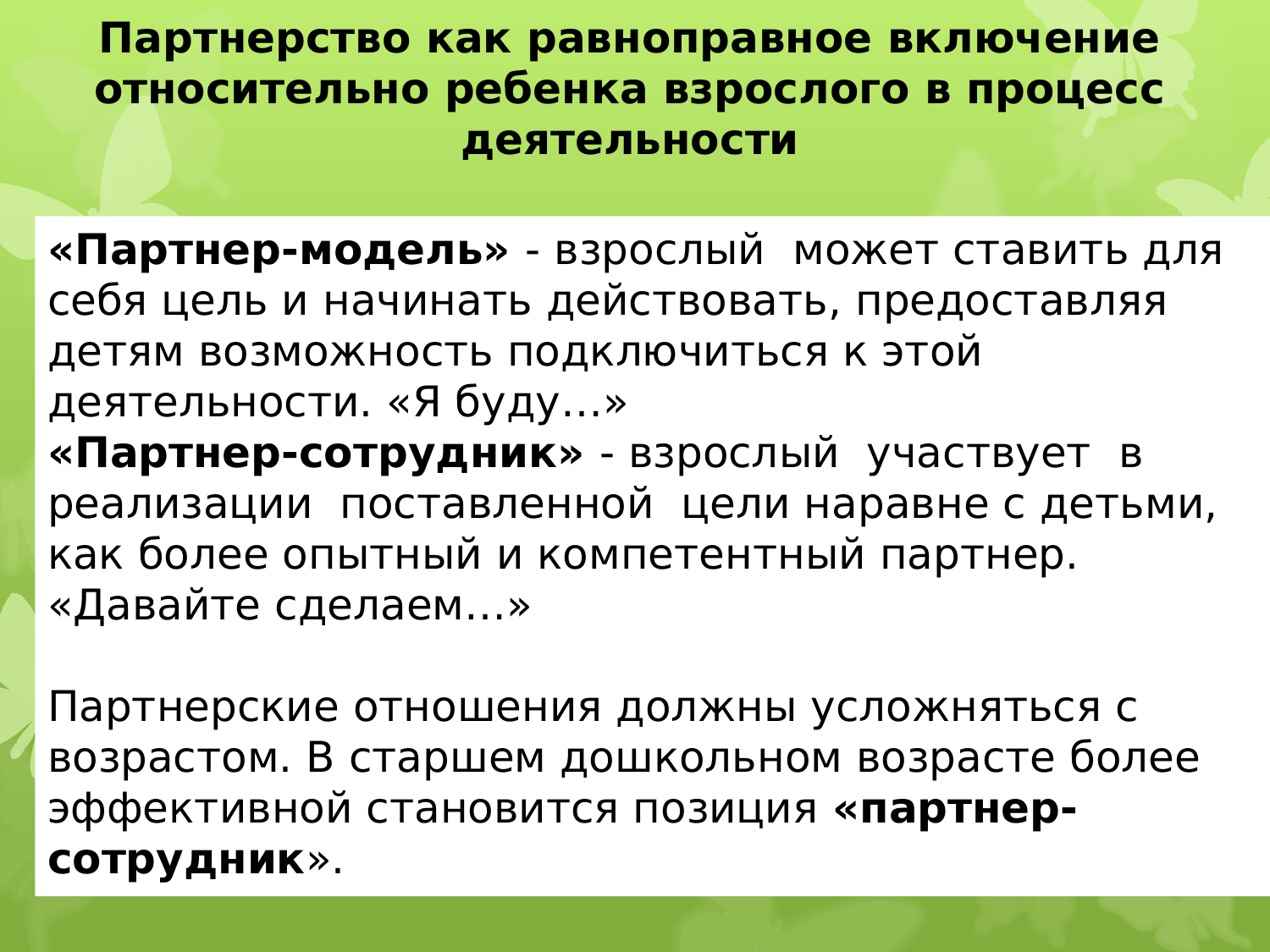

Партнерство как равноправное включение относительно ребенка взрослого в процесс деятельности
«Партнер-модель» - взрослый  может ставить для себя цель и начинать действовать, предоставляя детям возможность подключиться к этой деятельности. «Я буду…»
«Партнер-сотрудник» - взрослый  участвует  в  реализации  поставленной  цели наравне с детьми, как более опытный и компетентный партнер. «Давайте сделаем…»

Партнерские отношения должны усложняться с возрастом. В старшем дошкольном возрасте более эффективной становится позиция «партнер-сотрудник».